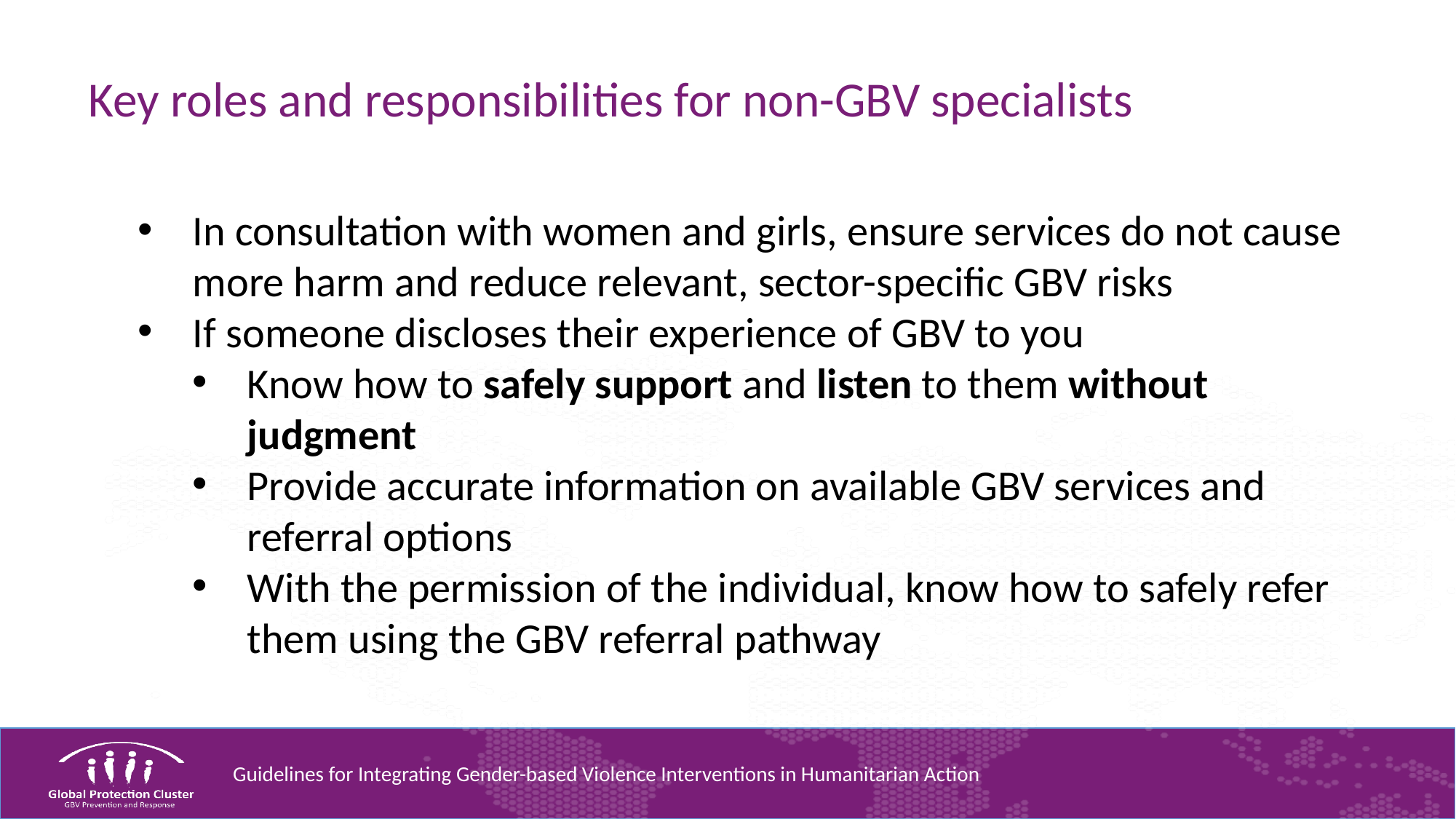

# Key roles and responsibilities for non-GBV specialists
In consultation with women and girls, ensure services do not cause more harm and reduce relevant, sector-specific GBV risks
If someone discloses their experience of GBV to you
Know how to safely support and listen to them without judgment
Provide accurate information on available GBV services and referral options
With the permission of the individual, know how to safely refer them using the GBV referral pathway